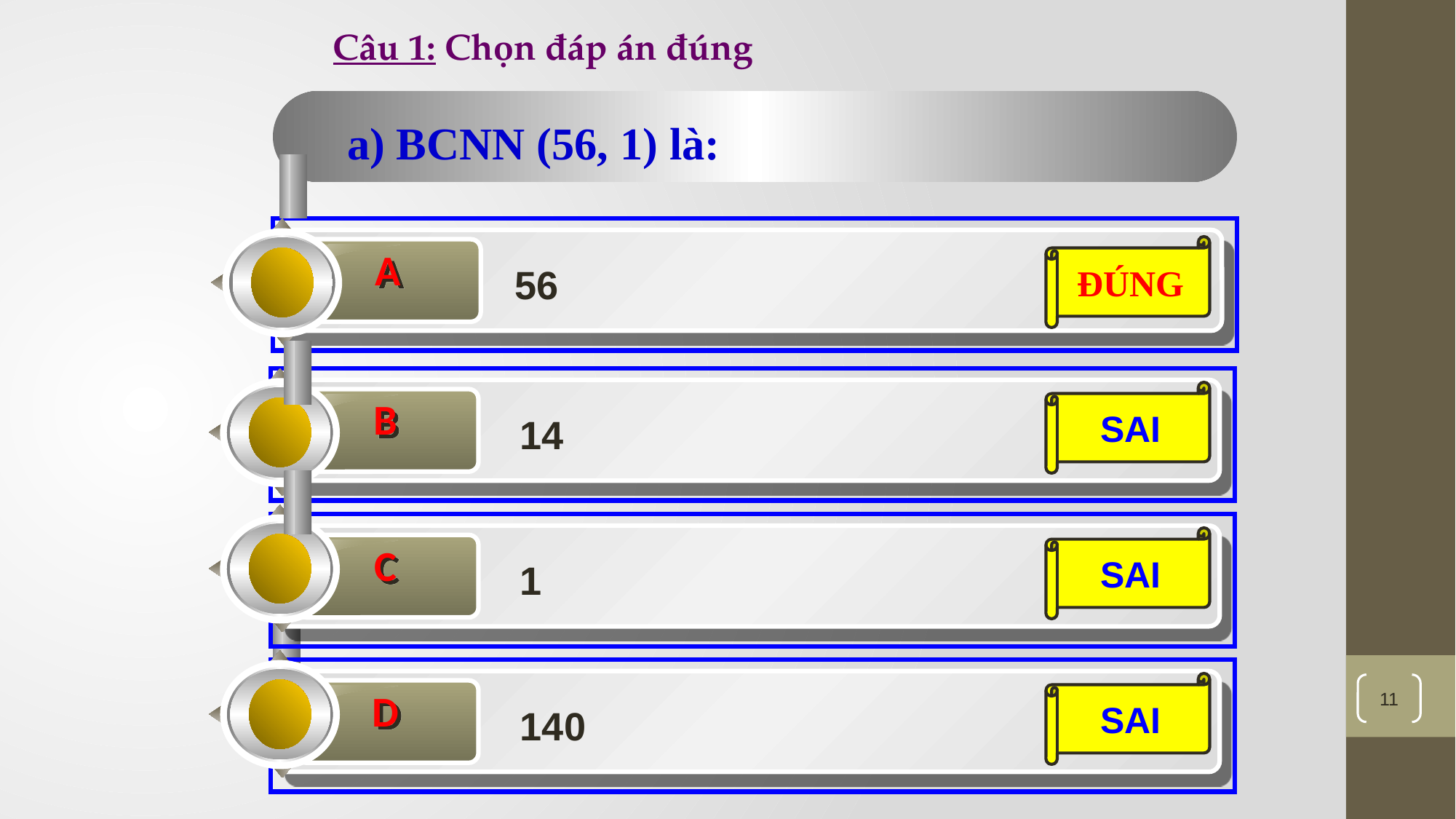

Câu 1: Chọn đáp án đúng

a) BCNN (56, 1) là:

A

ĐÚNG
  56

B

SAI
14

C

SAI
1

D

SAI
11
140